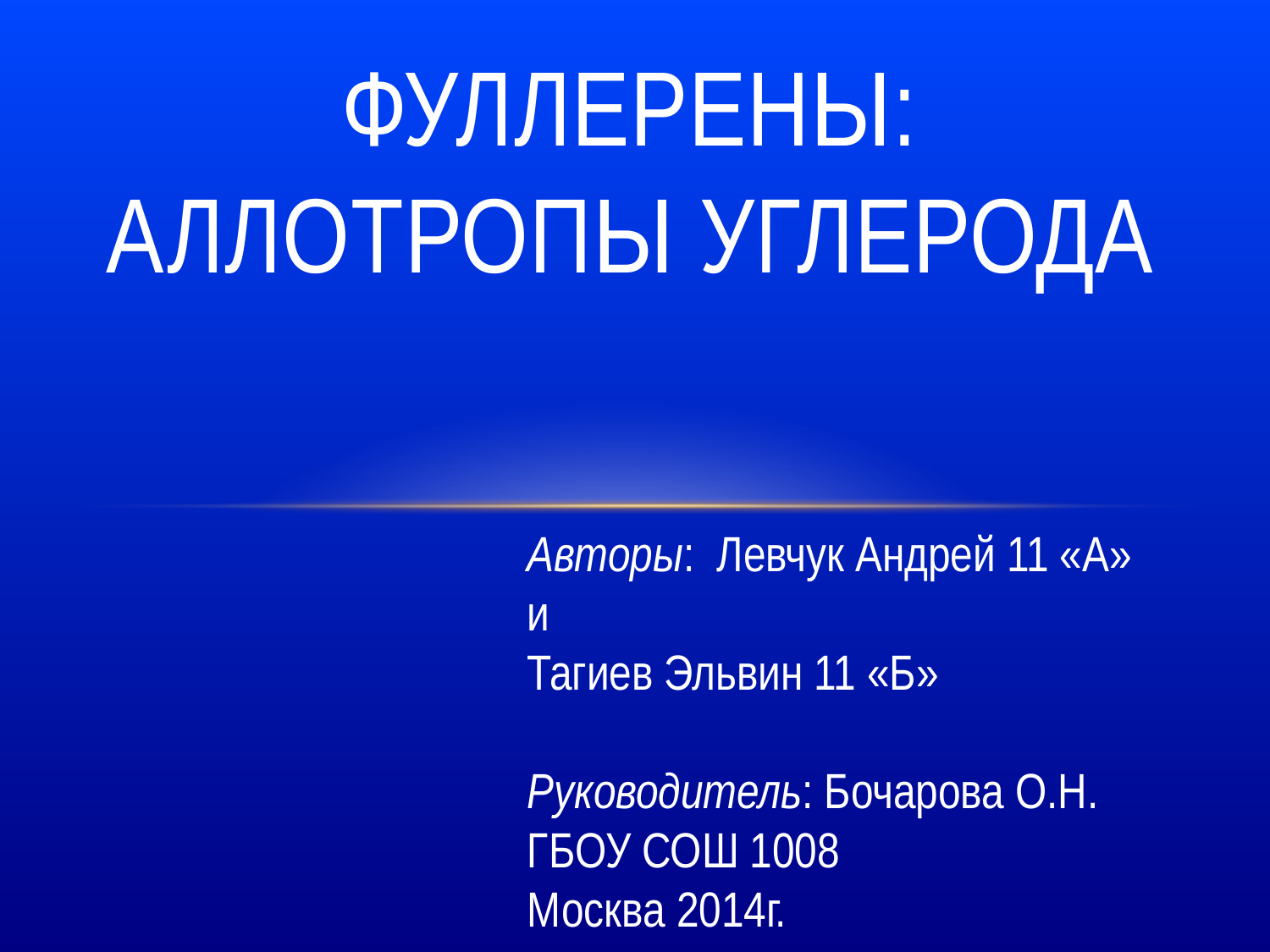

# Фуллерены: аллотропы углерода
Авторы:  Левчук Андрей 11 «А»
и
Тагиев Эльвин 11 «Б»

Руководитель: Бочарова О.Н.
ГБОУ СОШ 1008
Москва 2014г.